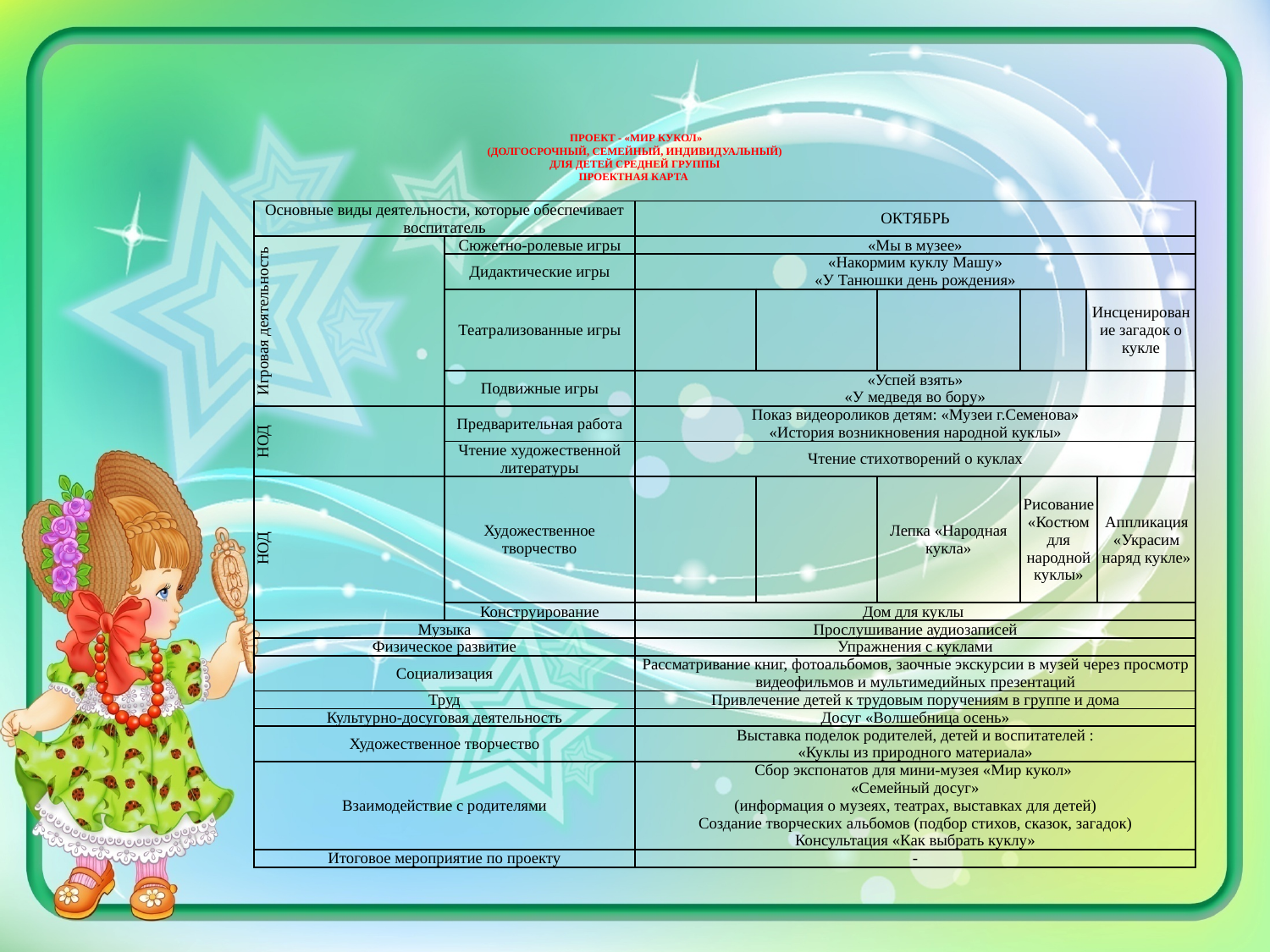

# ПРОЕКТ - «МИР КУКОЛ» (ДОЛГОСРОЧНЫЙ, СЕМЕЙНЫЙ, ИНДИВИДУАЛЬНЫЙ) ДЛЯ ДЕТЕЙ СРЕДНЕЙ ГРУППЫ ПРОЕКТНАЯ КАРТА
| Основные виды деятельности, которые обеспечивает воспитатель |  | ОКТЯБРЬ |  |  |  |  |  |
| --- | --- | --- | --- | --- | --- | --- | --- |
| Игровая деятельность | Сюжетно-ролевые игры | «Мы в музее» |  |  |  |  |  |
|  | Дидактические игры | «Накормим куклу Машу» «У Танюшки день рождения» |  |  |  |  |  |
|  | Театрализованные игры |  |  |  |  | Инсценирование загадок о кукле |  |
|  | Подвижные игры | «Успей взять» «У медведя во бору» |  |  |  |  |  |
| НОД | Предварительная работа | Показ видеороликов детям: «Музеи г.Семенова» «История возникновения народной куклы» |  |  |  |  |  |
|  | Чтение художественной литературы | Чтение стихотворений о куклах |  |  |  |  |  |
| НОД | Художественное творчество |  |  | Лепка «Народная кукла» | Рисование «Костюм для народной куклы» |  | Аппликация «Украсим наряд кукле» |
|  | Конструирование | Дом для куклы |  |  |  |  |  |
| Музыка |  | Прослушивание аудиозаписей |  |  |  |  |  |
| Физическое развитие |  | Упражнения с куклами |  |  |  |  |  |
| Социализация |  | Рассматривание книг, фотоальбомов, заочные экскурсии в музей через просмотр видеофильмов и мультимедийных презентаций |  |  |  |  |  |
| Труд |  | Привлечение детей к трудовым поручениям в группе и дома |  |  |  |  |  |
| Культурно-досуговая деятельность |  | Досуг «Волшебница осень» |  |  |  |  |  |
| Художественное творчество |  | Выставка поделок родителей, детей и воспитателей : «Куклы из природного материала» |  |  |  |  |  |
| Взаимодействие с родителями |  | Сбор экспонатов для мини-музея «Мир кукол» «Семейный досуг» (информация о музеях, театрах, выставках для детей) Создание творческих альбомов (подбор стихов, сказок, загадок) Консультация «Как выбрать куклу» |  |  |  |  |  |
| Итоговое мероприятие по проекту |  | - |  |  |  |  |  |